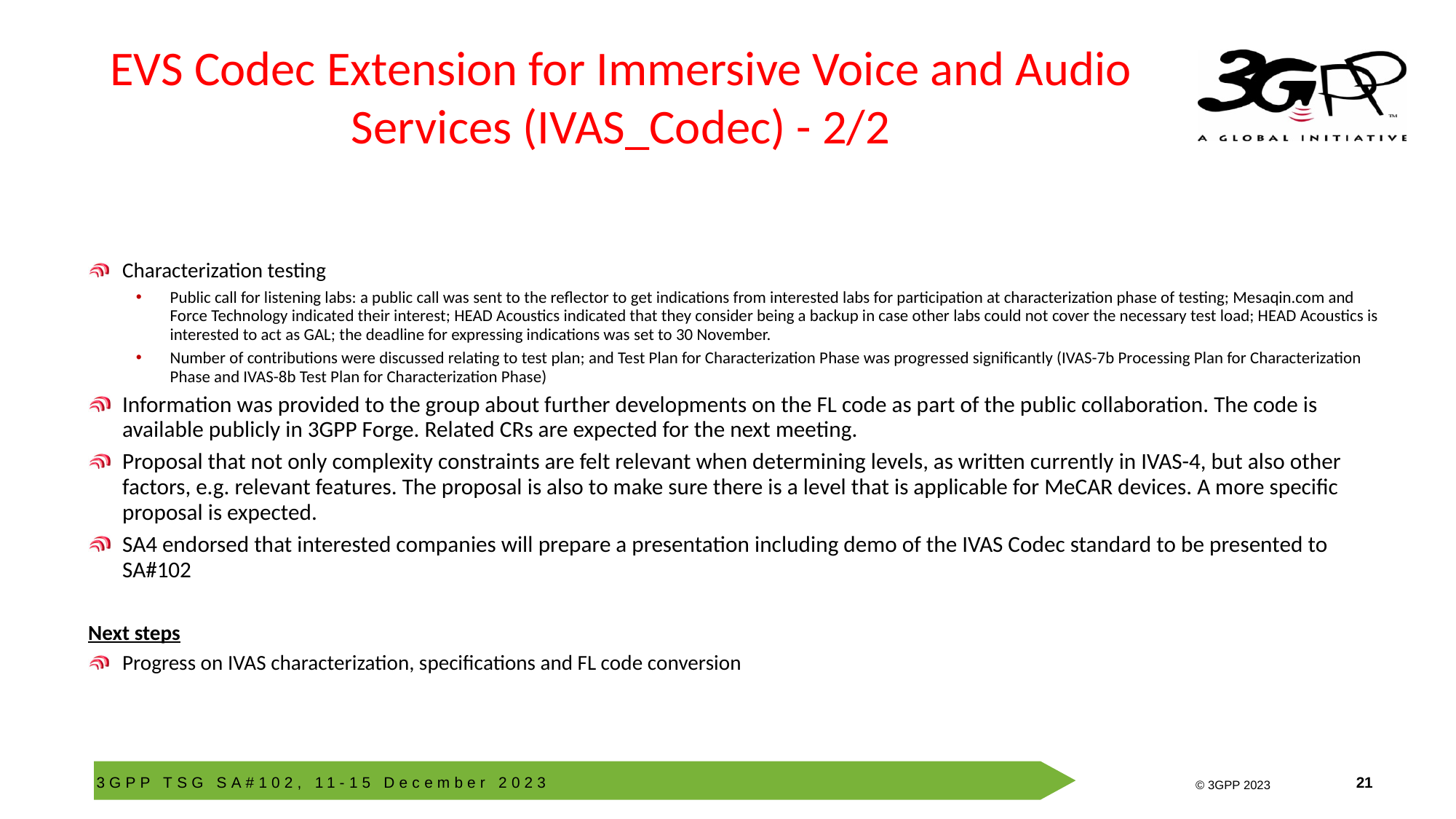

# EVS Codec Extension for Immersive Voice and Audio Services (IVAS_Codec) - 2/2
Characterization testing
Public call for listening labs: a public call was sent to the reflector to get indications from interested labs for participation at characterization phase of testing; Mesaqin.com and Force Technology indicated their interest; HEAD Acoustics indicated that they consider being a backup in case other labs could not cover the necessary test load; HEAD Acoustics is interested to act as GAL; the deadline for expressing indications was set to 30 November.
Number of contributions were discussed relating to test plan; and Test Plan for Characterization Phase was progressed significantly (IVAS-7b Processing Plan for Characterization Phase and IVAS-8b Test Plan for Characterization Phase)
Information was provided to the group about further developments on the FL code as part of the public collaboration. The code is available publicly in 3GPP Forge. Related CRs are expected for the next meeting.
Proposal that not only complexity constraints are felt relevant when determining levels, as written currently in IVAS-4, but also other factors, e.g. relevant features. The proposal is also to make sure there is a level that is applicable for MeCAR devices. A more specific proposal is expected.
SA4 endorsed that interested companies will prepare a presentation including demo of the IVAS Codec standard to be presented to SA#102

Next steps
Progress on IVAS characterization, specifications and FL code conversion